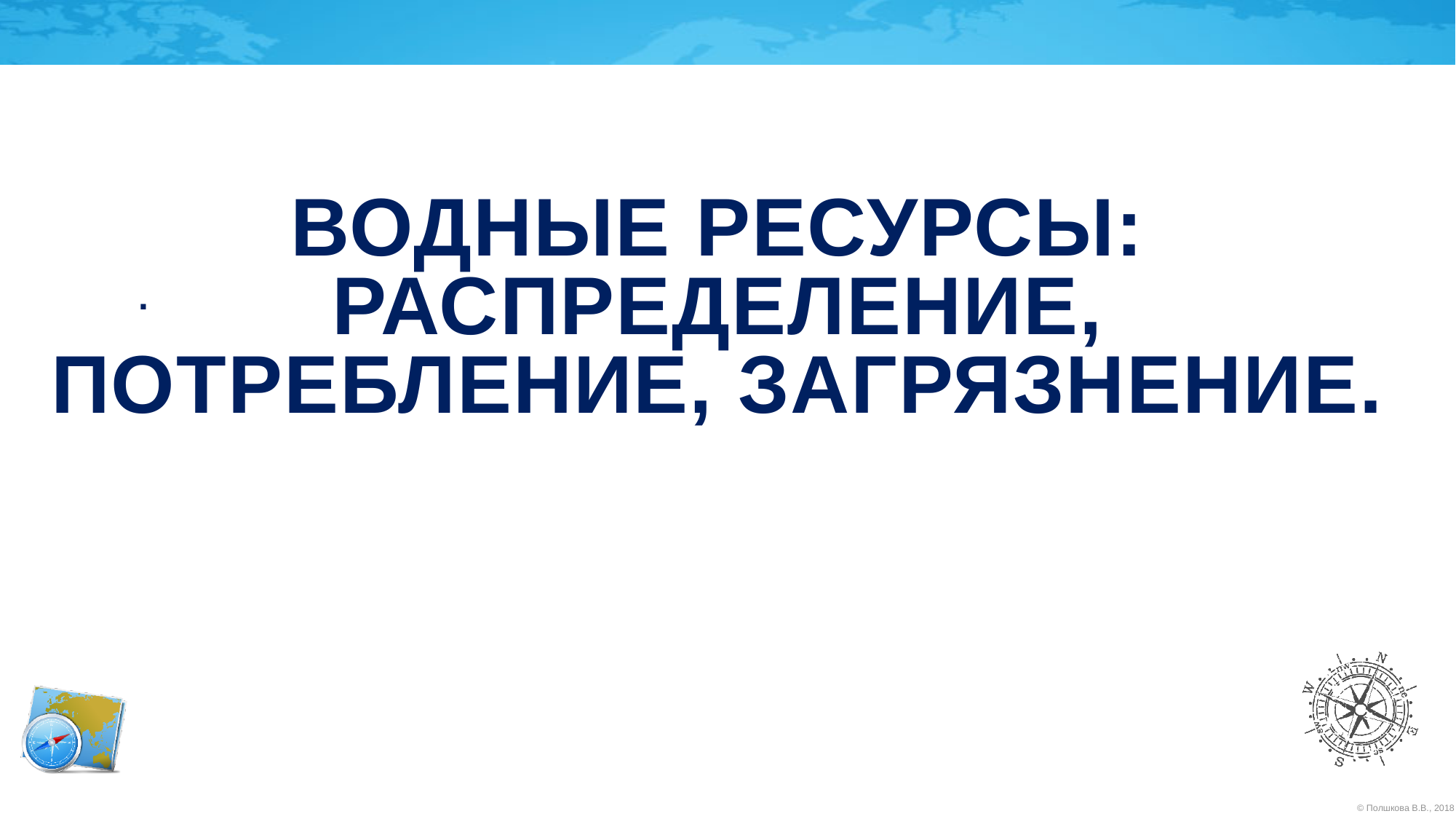

# Водные ресурсы: распределение, потребление, загрязнение.
.